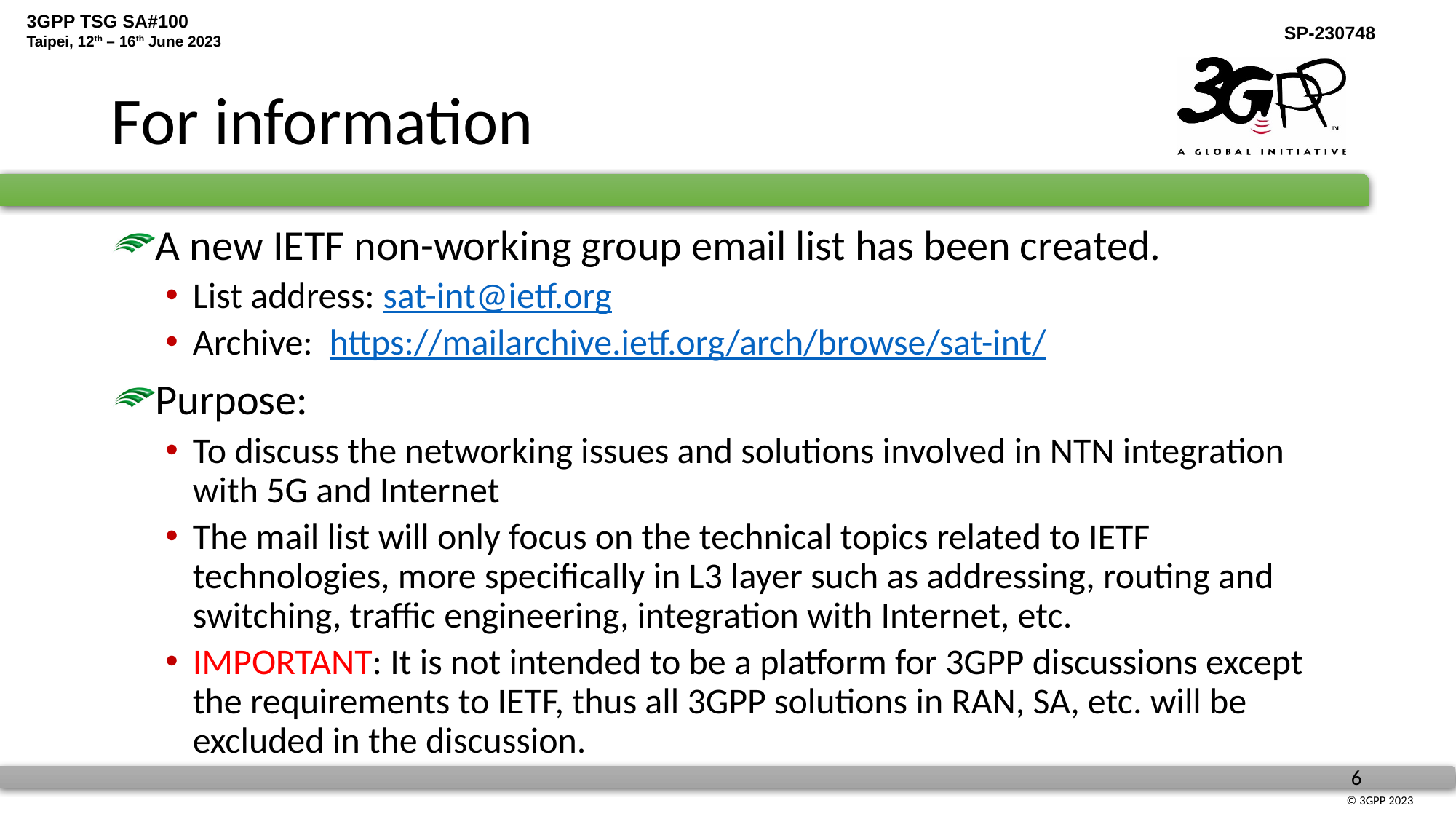

# For information
A new IETF non-working group email list has been created.
List address: sat-int@ietf.org
Archive:  https://mailarchive.ietf.org/arch/browse/sat-int/
Purpose:
To discuss the networking issues and solutions involved in NTN integration with 5G and Internet
The mail list will only focus on the technical topics related to IETF technologies, more specifically in L3 layer such as addressing, routing and switching, traffic engineering, integration with Internet, etc.
IMPORTANT: It is not intended to be a platform for 3GPP discussions except the requirements to IETF, thus all 3GPP solutions in RAN, SA, etc. will be excluded in the discussion.